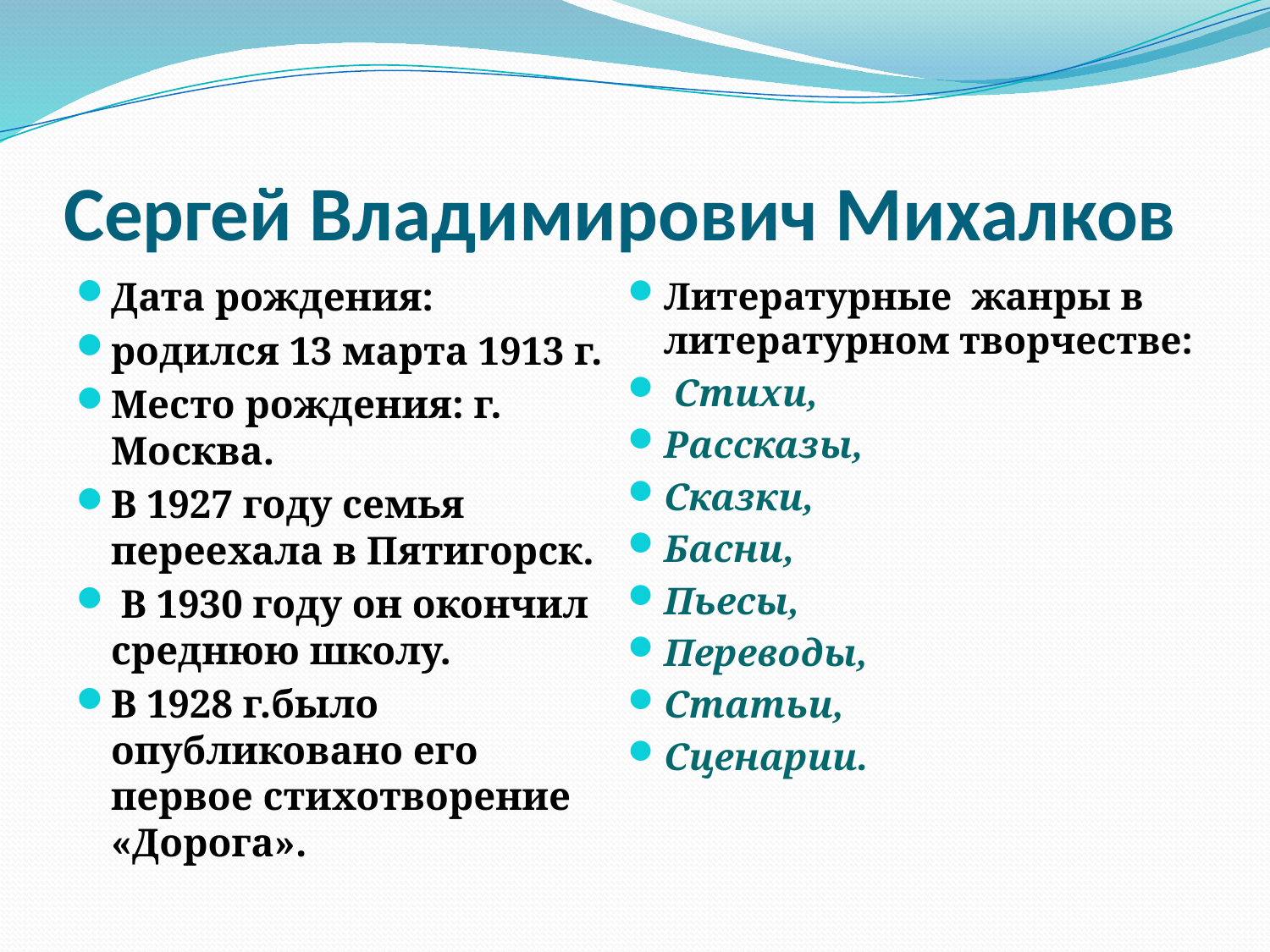

# Сергей Владимирович Михалков
Дата рождения:
родился 13 марта 1913 г.
Место рождения: г. Москва.
В 1927 году семья переехала в Пятигорск.
 В 1930 году он окончил среднюю школу.
В 1928 г.было опубликовано его первое стихотворение «Дорога».

Литературные  жанры в литературном творчестве:
 Стихи,
Рассказы,
Сказки,
Басни,
Пьесы,
Переводы,
Статьи,
Сценарии.